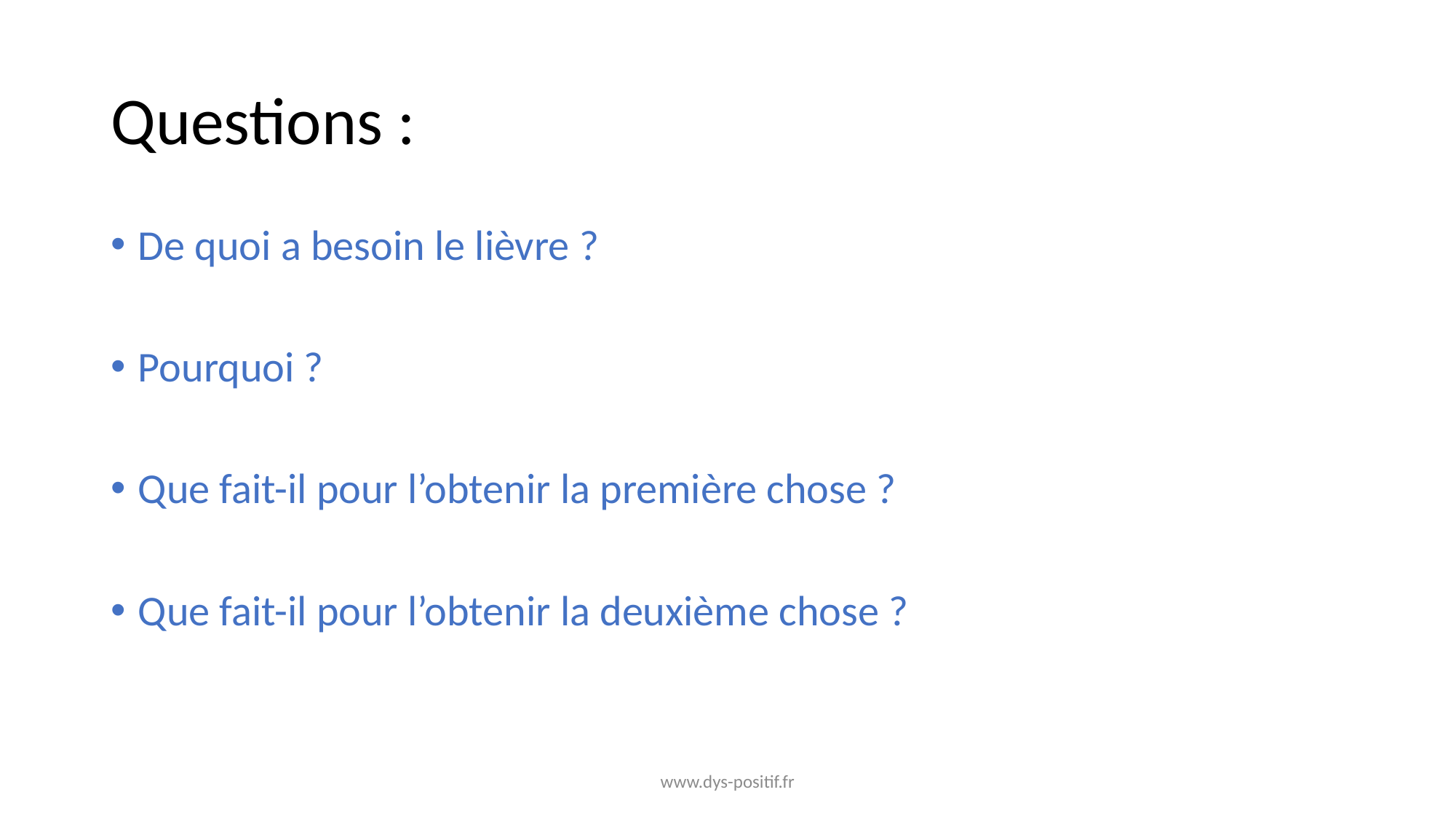

# Questions :
De quoi a besoin le lièvre ?

Pourquoi ?

Que fait-il pour l’obtenir la première chose ?

Que fait-il pour l’obtenir la deuxième chose ?

www.dys-positif.fr